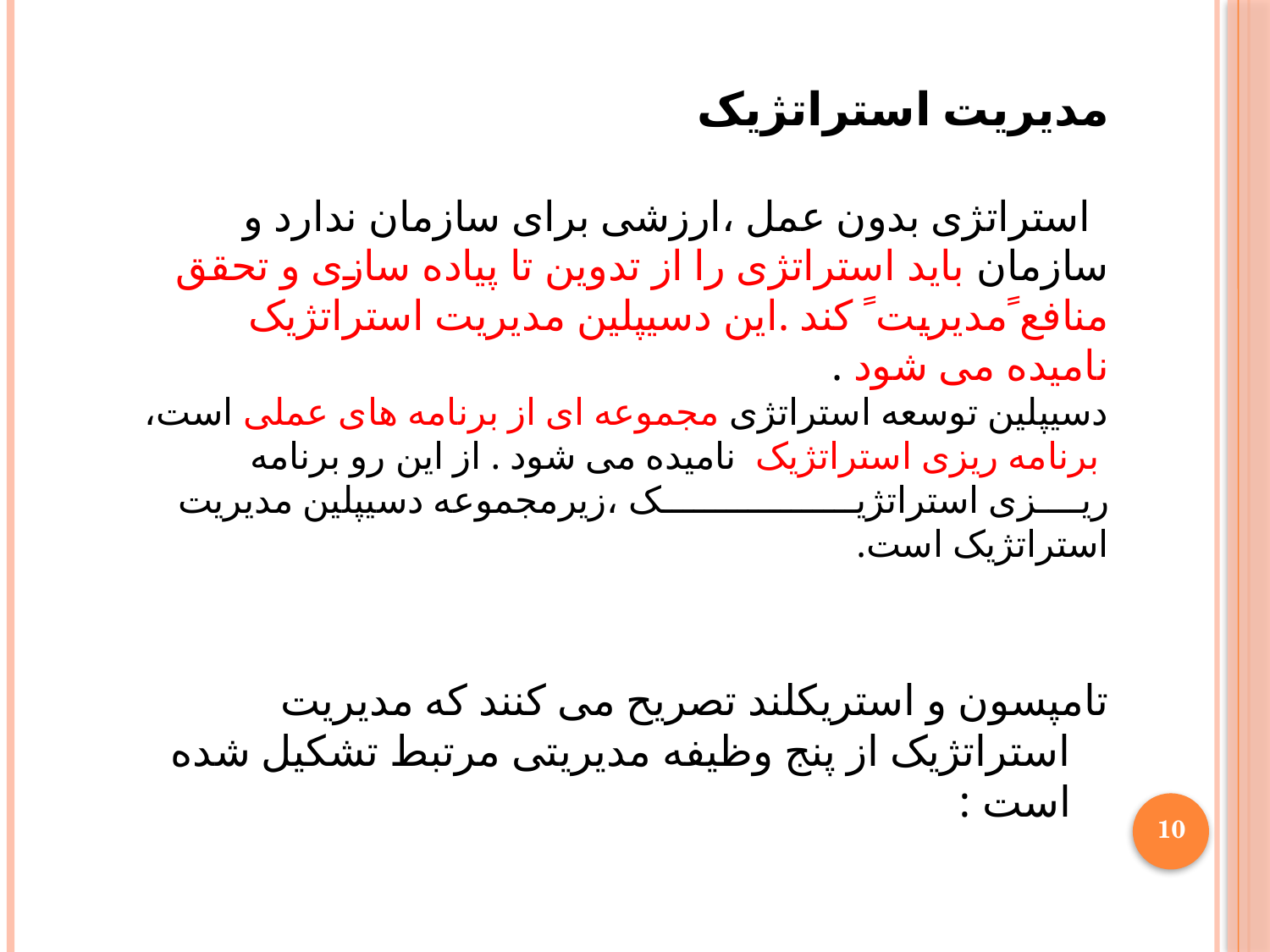

مدیریت استراتژیک
  استراتژی بدون عمل ،ارزشی برای سازمان ندارد و سازمان باید استراتژی را از تدوین تا پیاده سازی و تحقق منافع ًمدیریت ً کند .این دسیپلین مدیریت استراتژیک نامیده می شود .
دسیپلین توسعه استراتژی مجموعه ای از برنامه های عملی است،
 برنامه ریزی استراتژیک  نامیده می شود . از این رو برنامه ریــــزی استراتژیــــــــــــــــــک ،زیرمجموعه دسیپلین مدیریت استراتژیک است.
تامپسون و استریکلند تصریح می کنند که مدیریت استراتژیک از پنج وظیفه مدیریتی مرتبط تشکیل شده است :
10